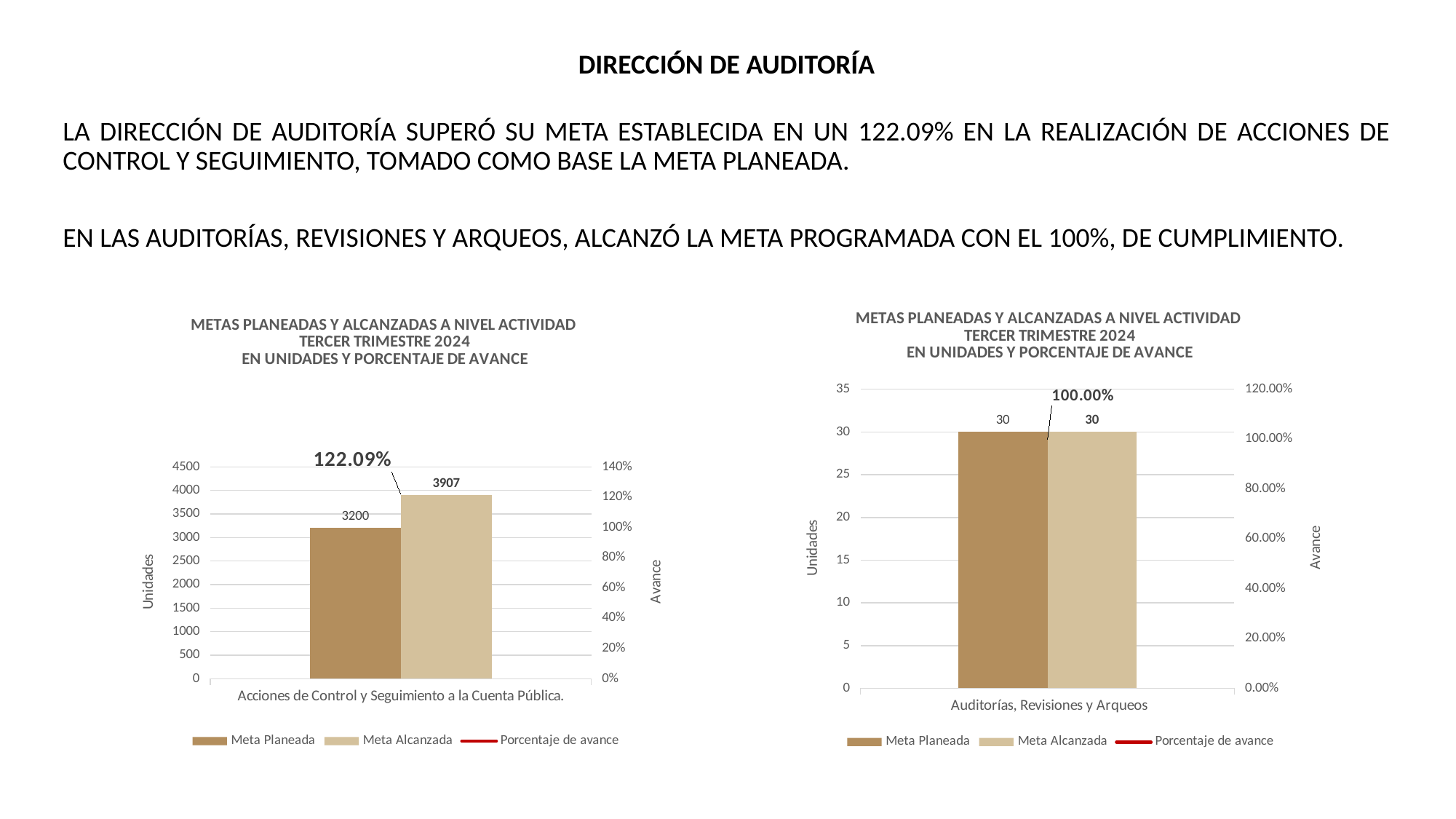

DIRECCIÓN DE AUDITORÍA

LA DIRECCIÓN DE AUDITORÍA SUPERÓ SU META ESTABLECIDA EN UN 122.09% EN LA REALIZACIÓN DE ACCIONES DE CONTROL Y SEGUIMIENTO, TOMADO COMO BASE LA META PLANEADA.

EN LAS AUDITORÍAS, REVISIONES Y ARQUEOS, ALCANZÓ LA META PROGRAMADA CON EL 100%, DE CUMPLIMIENTO.

### Chart: METAS PLANEADAS Y ALCANZADAS A NIVEL ACTIVIDAD
TERCER TRIMESTRE 2024
EN UNIDADES Y PORCENTAJE DE AVANCE

| Category | Meta Planeada | Meta Alcanzada |  |
|---|---|---|---|
| Acciones de Control y Seguimiento a la Cuenta Pública. | 3200.0 | 3907.0 | 1.2209375 |

### Chart: METAS PLANEADAS Y ALCANZADAS A NIVEL ACTIVIDAD
TERCER TRIMESTRE 2024
EN UNIDADES Y PORCENTAJE DE AVANCE

| Category | Meta Planeada | Meta Alcanzada |  |
|---|---|---|---|
|  Auditorías, Revisiones y Arqueos | 30.0 | 30.0 | 1.0 |